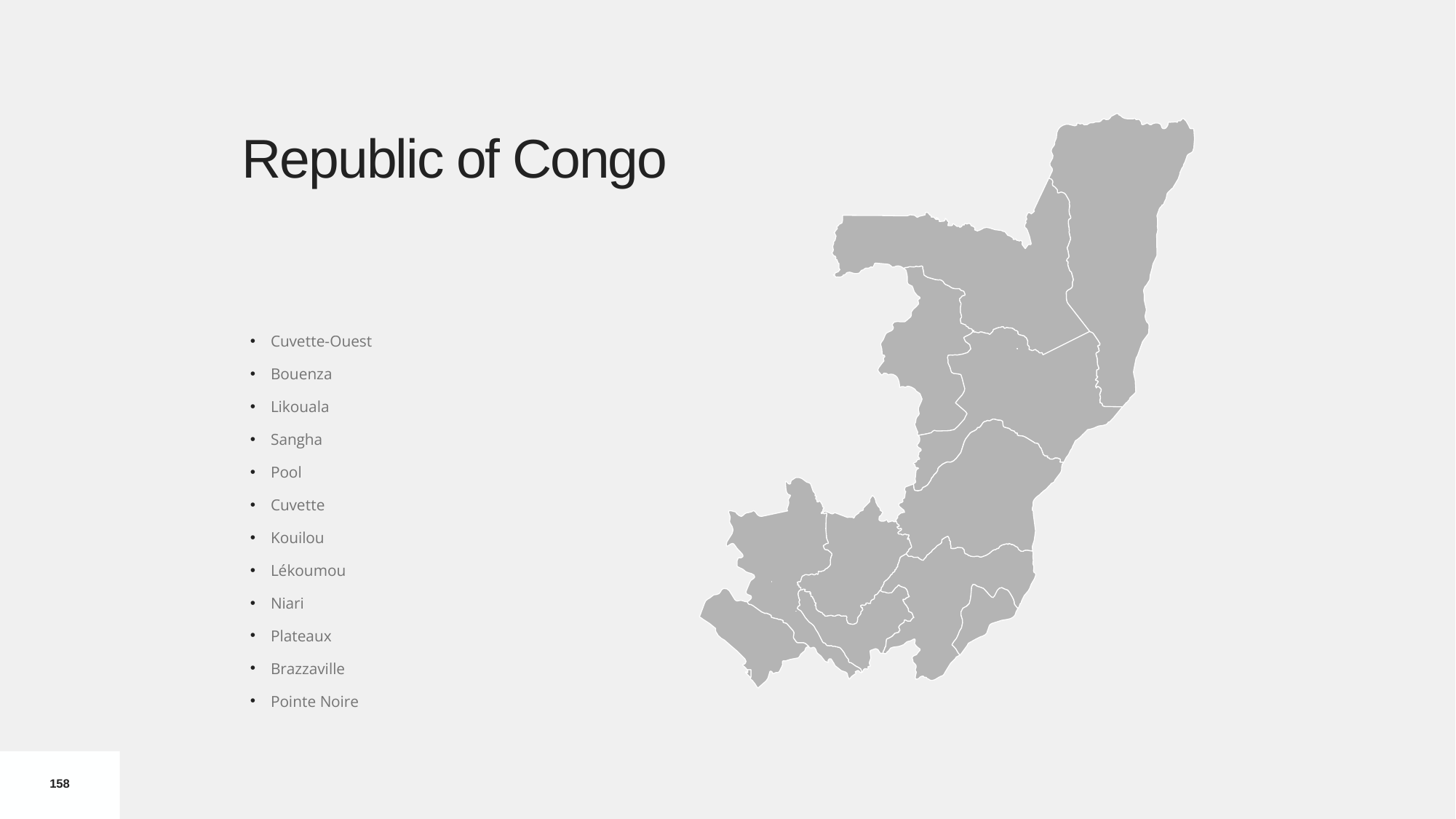

# Republic of Congo

Cuvette-Ouest
Bouenza
Likouala
Sangha
Pool
Cuvette
Kouilou
Lékoumou
Niari
Plateaux
Brazzaville
Pointe Noire